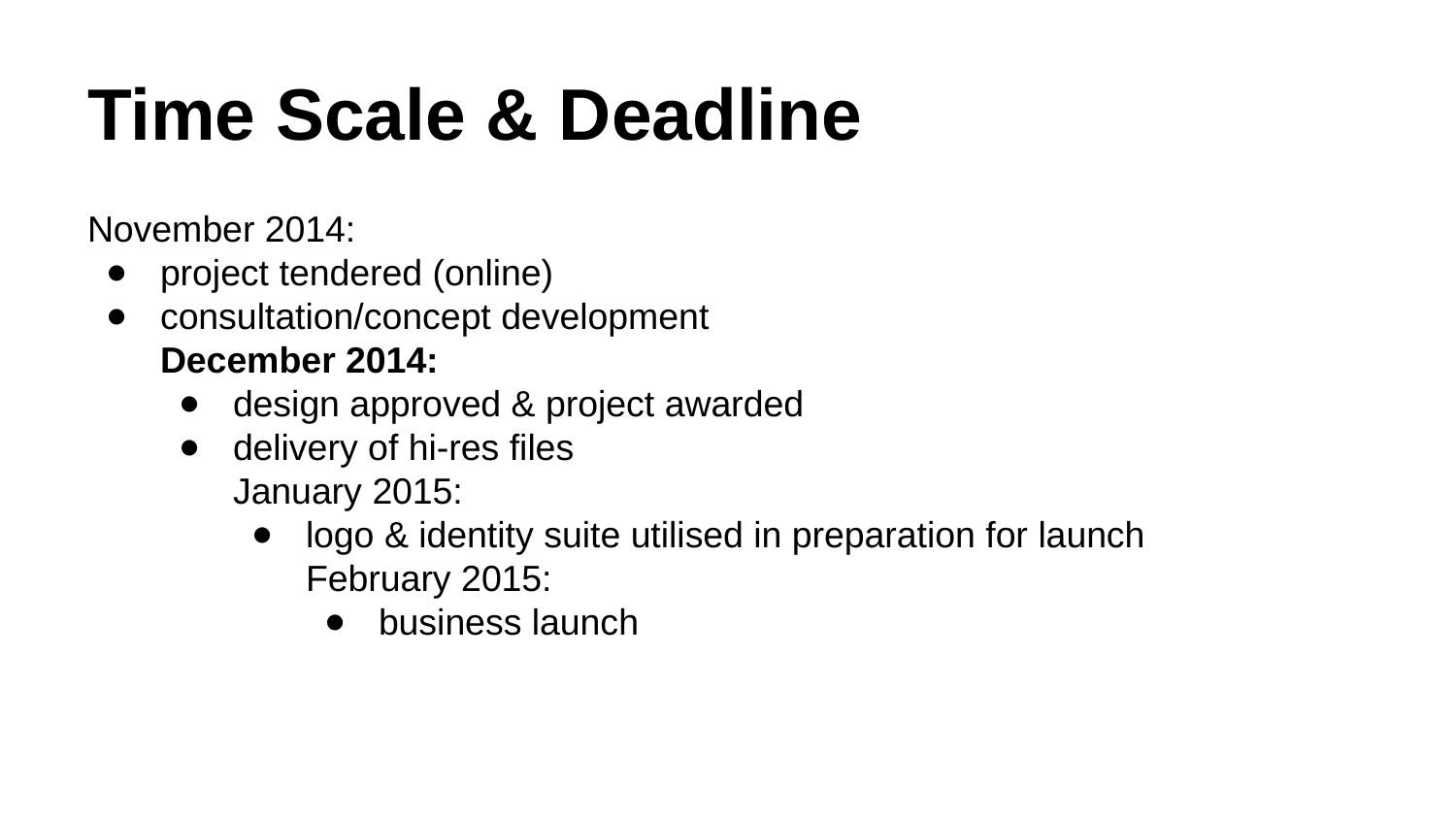

# Time Scale & Deadline
November 2014:
project tendered (online)
consultation/concept development
December 2014:
design approved & project awarded
delivery of hi-res files
January 2015:
logo & identity suite utilised in preparation for launch
February 2015:
business launch